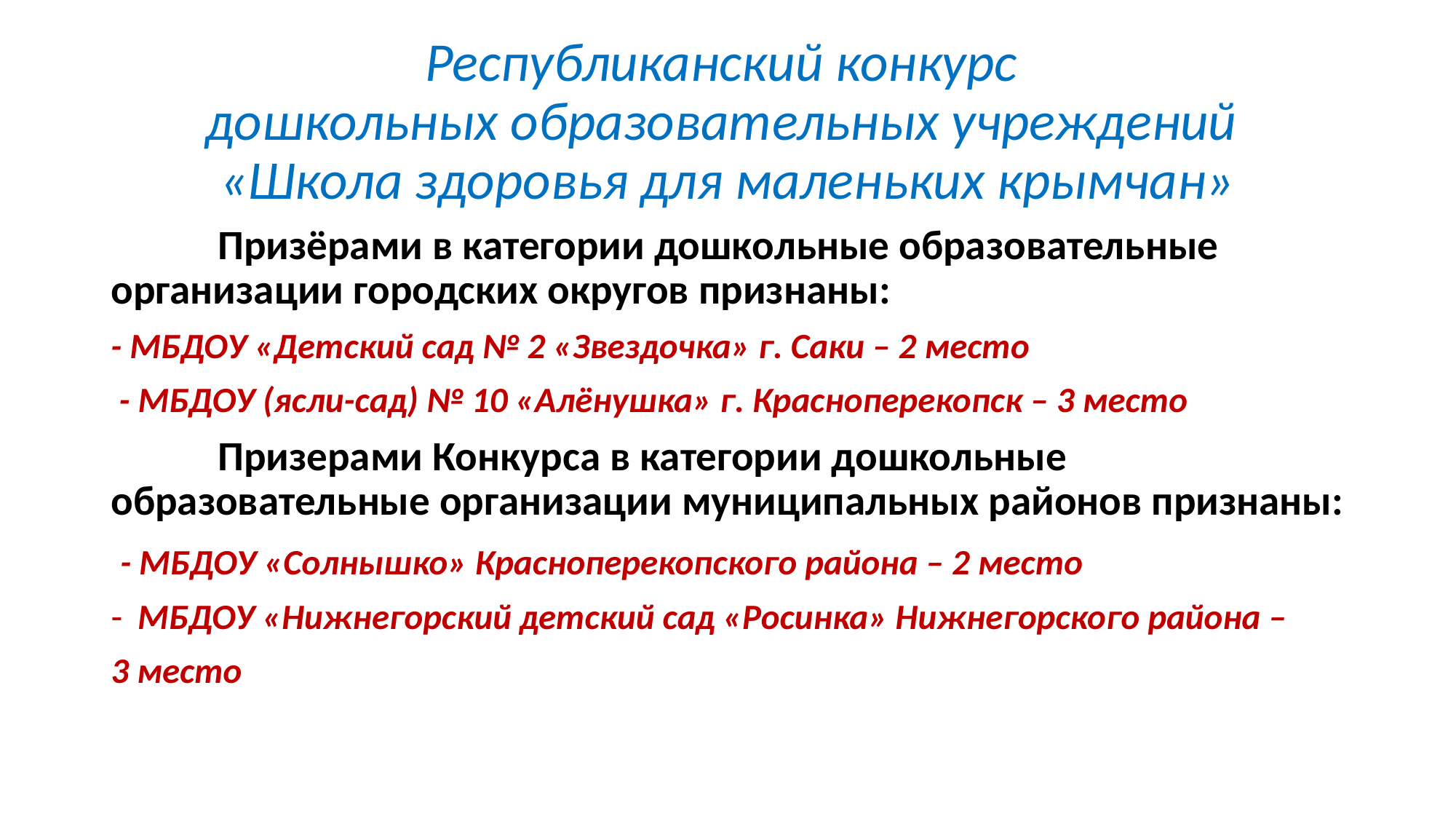

# Республиканский конкурс дошкольных образовательных учреждений «Школа здоровья для маленьких крымчан»
	Призёрами в категории дошкольные образовательные организации городских округов признаны:
- МБДОУ «Детский сад № 2 «Звездочка» г. Саки – 2 место
 - МБДОУ (ясли-сад) № 10 «Алёнушка» г. Красноперекопск – 3 место
	Призерами Конкурса в категории дошкольные образовательные организации муниципальных районов признаны:
 - МБДОУ «Солнышко» Красноперекопского района – 2 место
МБДОУ «Нижнегорский детский сад «Росинка» Нижнегорского района –
3 место